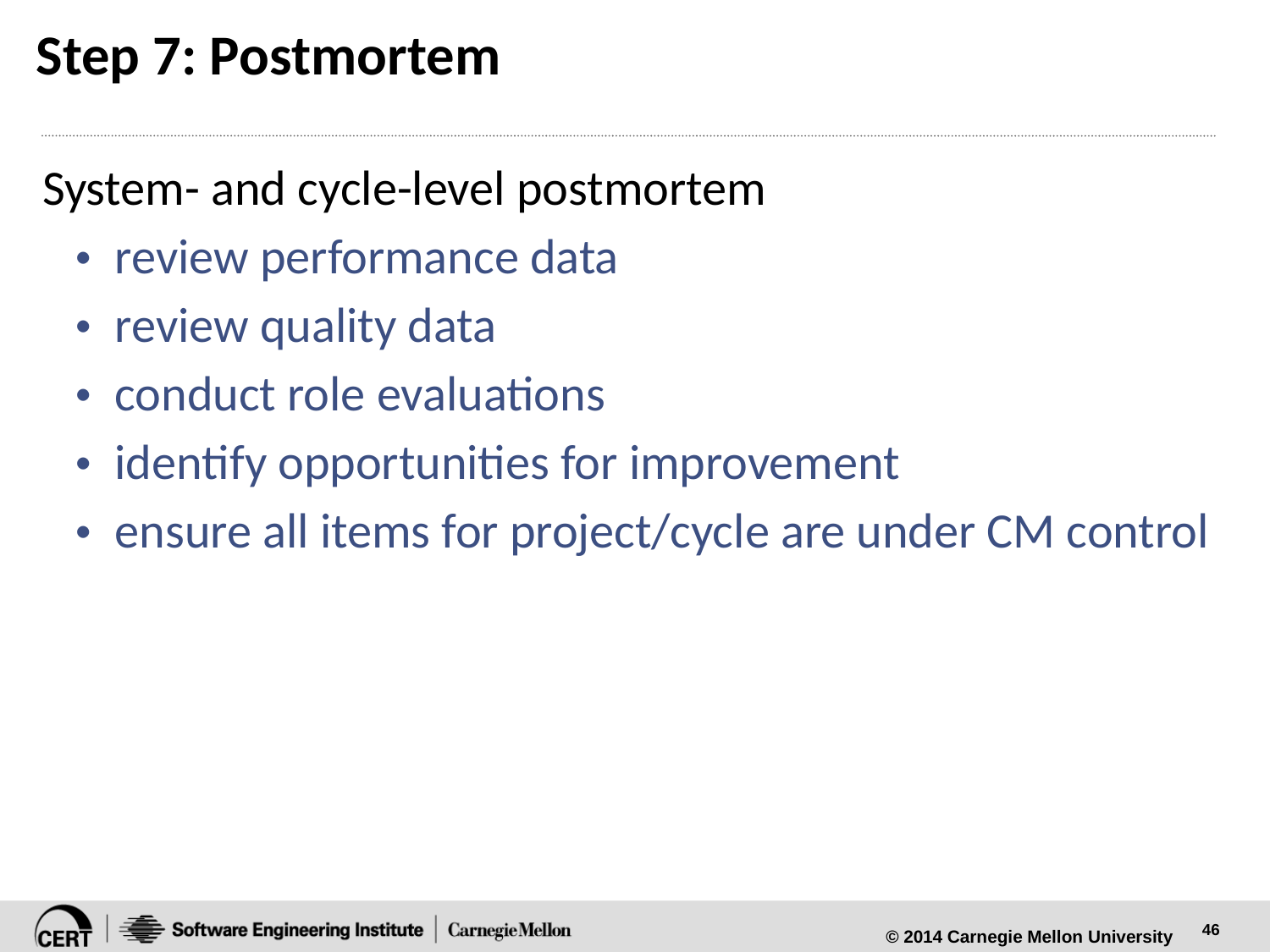

# Step 7: Postmortem
System- and cycle-level postmortem
 review performance data
 review quality data
 conduct role evaluations
 identify opportunities for improvement
 ensure all items for project/cycle are under CM control